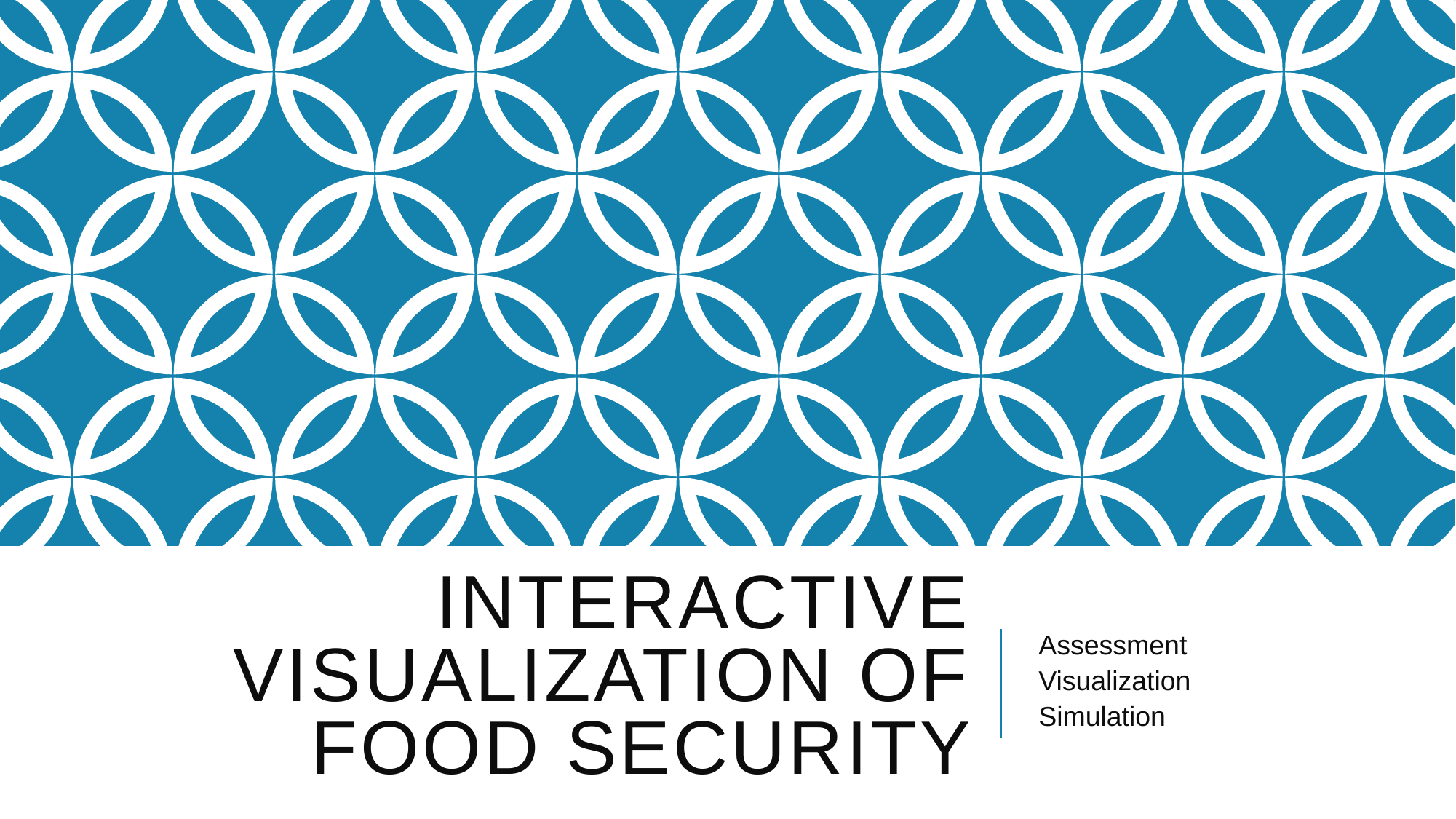

# Interactive Visualization of FooD Security
Assessment
Visualization
Simulation